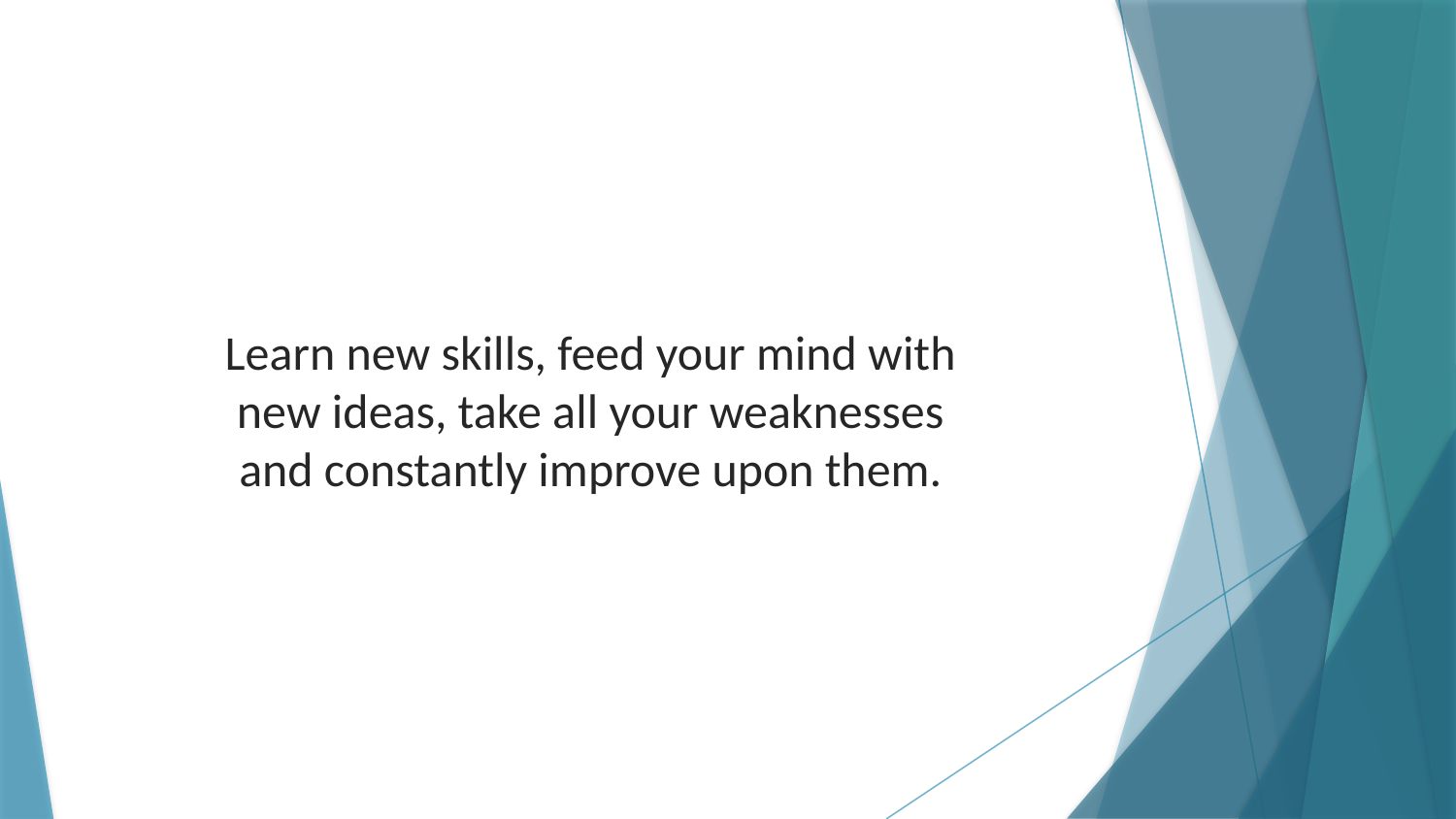

Learn new skills, feed your mind with new ideas, take all your weaknesses and constantly improve upon them.